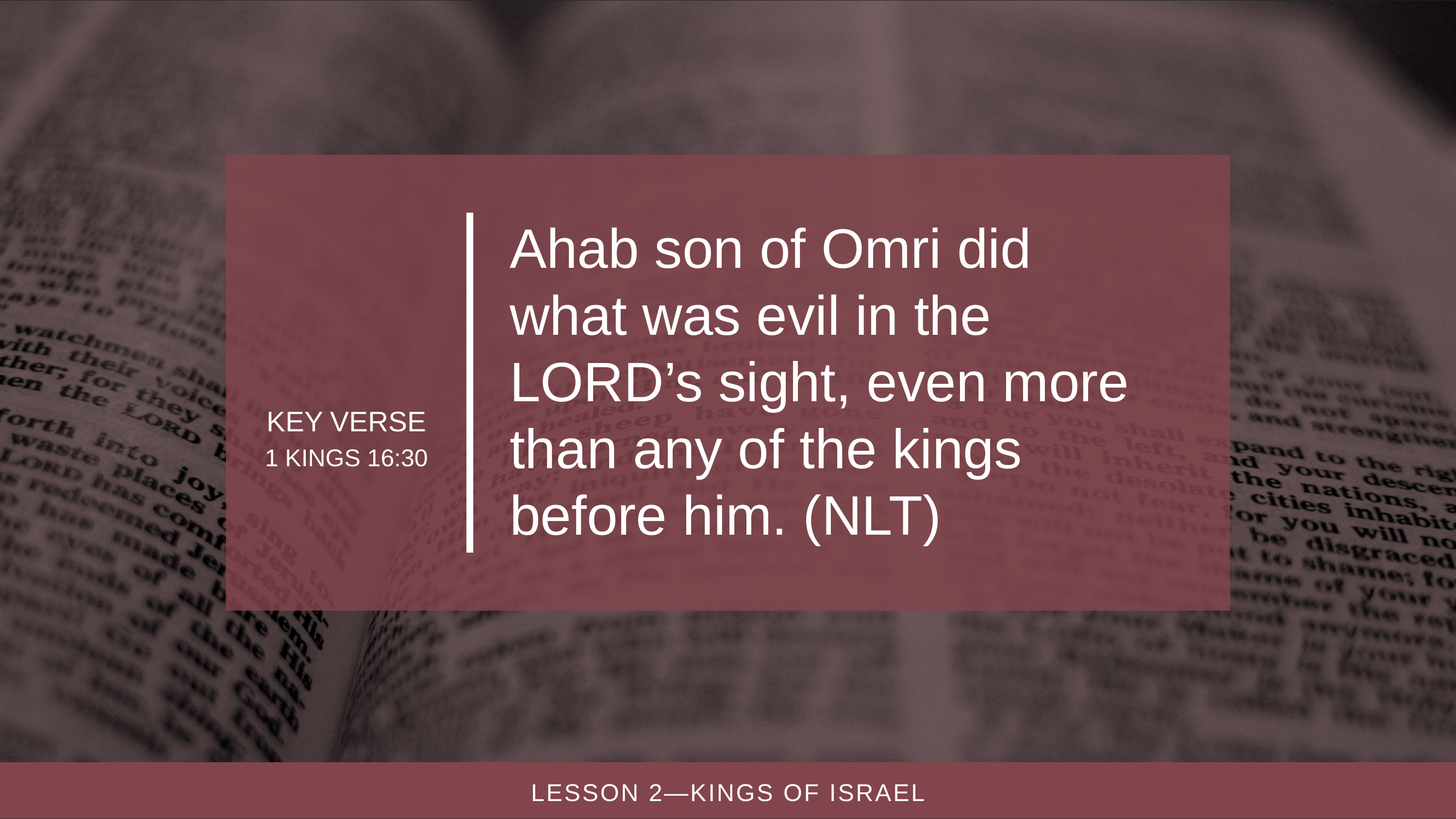

Ahab son of Omri did what was evil in the Lord’s sight, even more than any of the kings before him. (nlt)